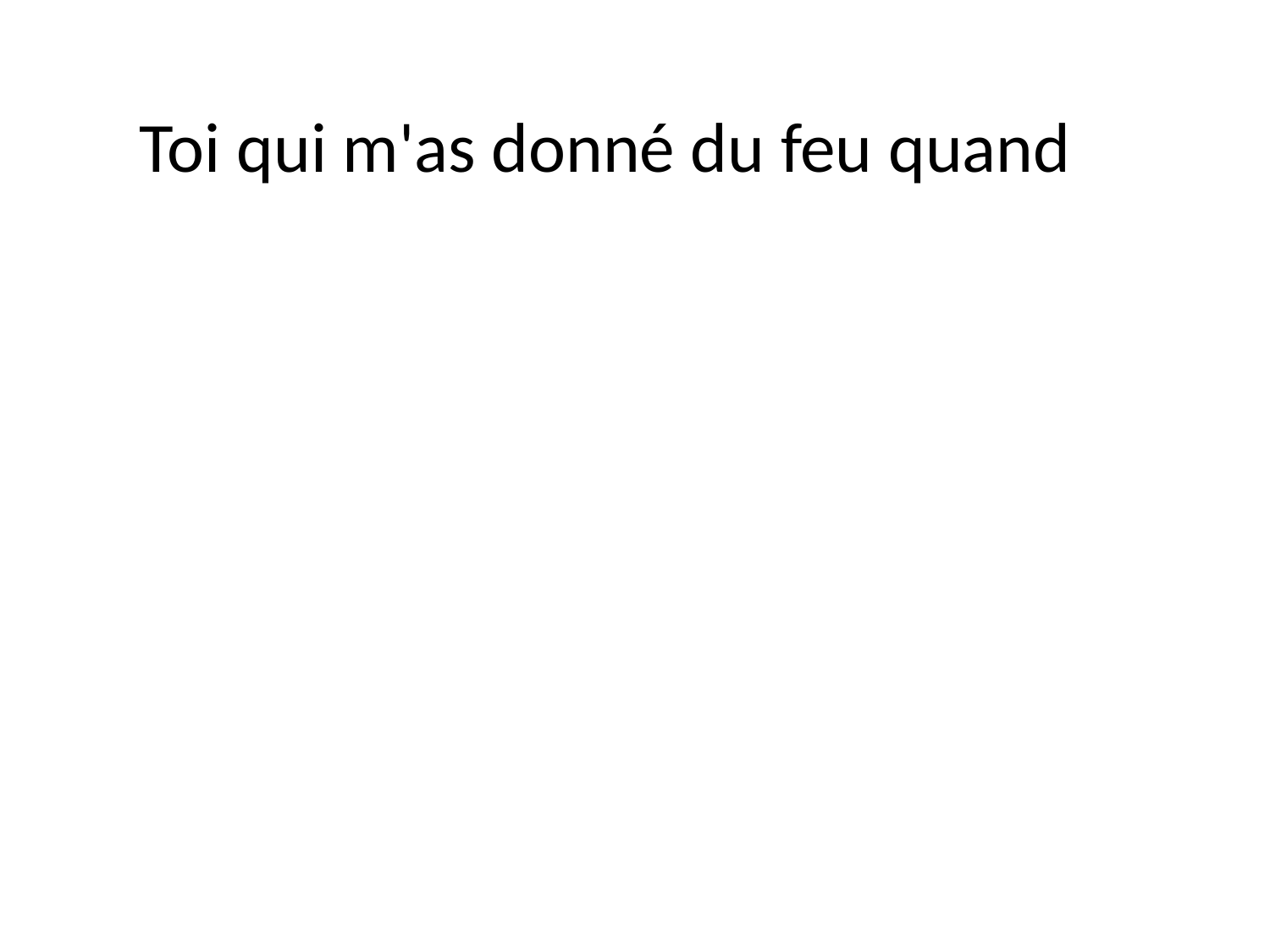

Toi qui m'as donné du feu quand